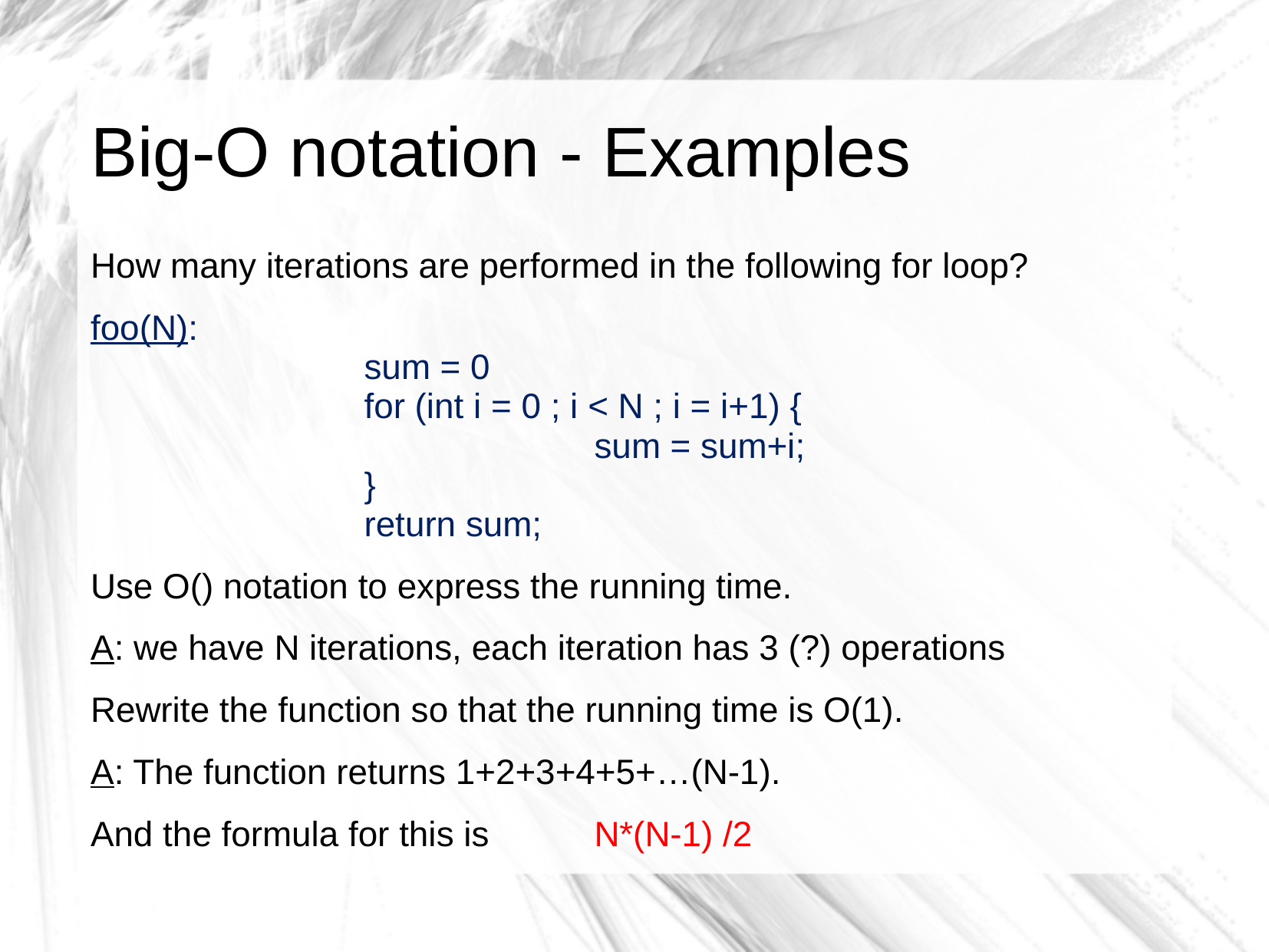

# Big-O notation - Examples
How many iterations are performed in the following for loop?
foo(N):
 		sum = 0
		for (int i = 0 ; i < N ; i = i+1) {
				sum = sum+i;
		}
		return sum;
Use O() notation to express the running time.
A: we have N iterations, each iteration has 3 (?) operations
Rewrite the function so that the running time is O(1).
A: The function returns 1+2+3+4+5+…(N-1).
And the formula for this is 	N*(N-1) /2